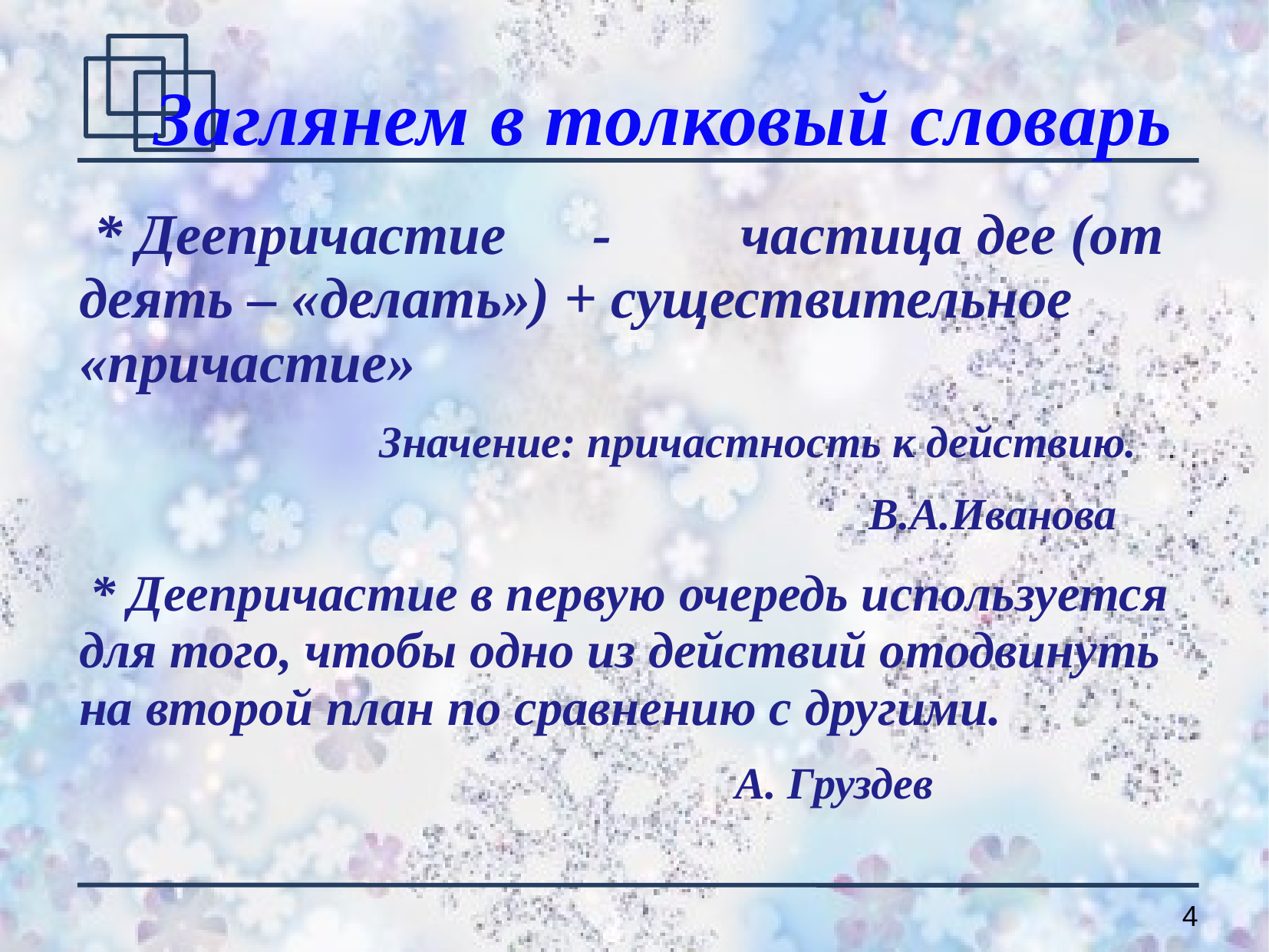

#
Заглянем в толковый словарь
 * Деепричастие      -         частица дее (от деять – «делать») + существительное  «причастие»
                           Значение: причастность к действию.
                                                                       В.А.Иванова
 * Деепричастие в первую очередь используется для того, чтобы одно из действий отодвинуть на второй план по сравнению с другими.
                                                           А. Груздев